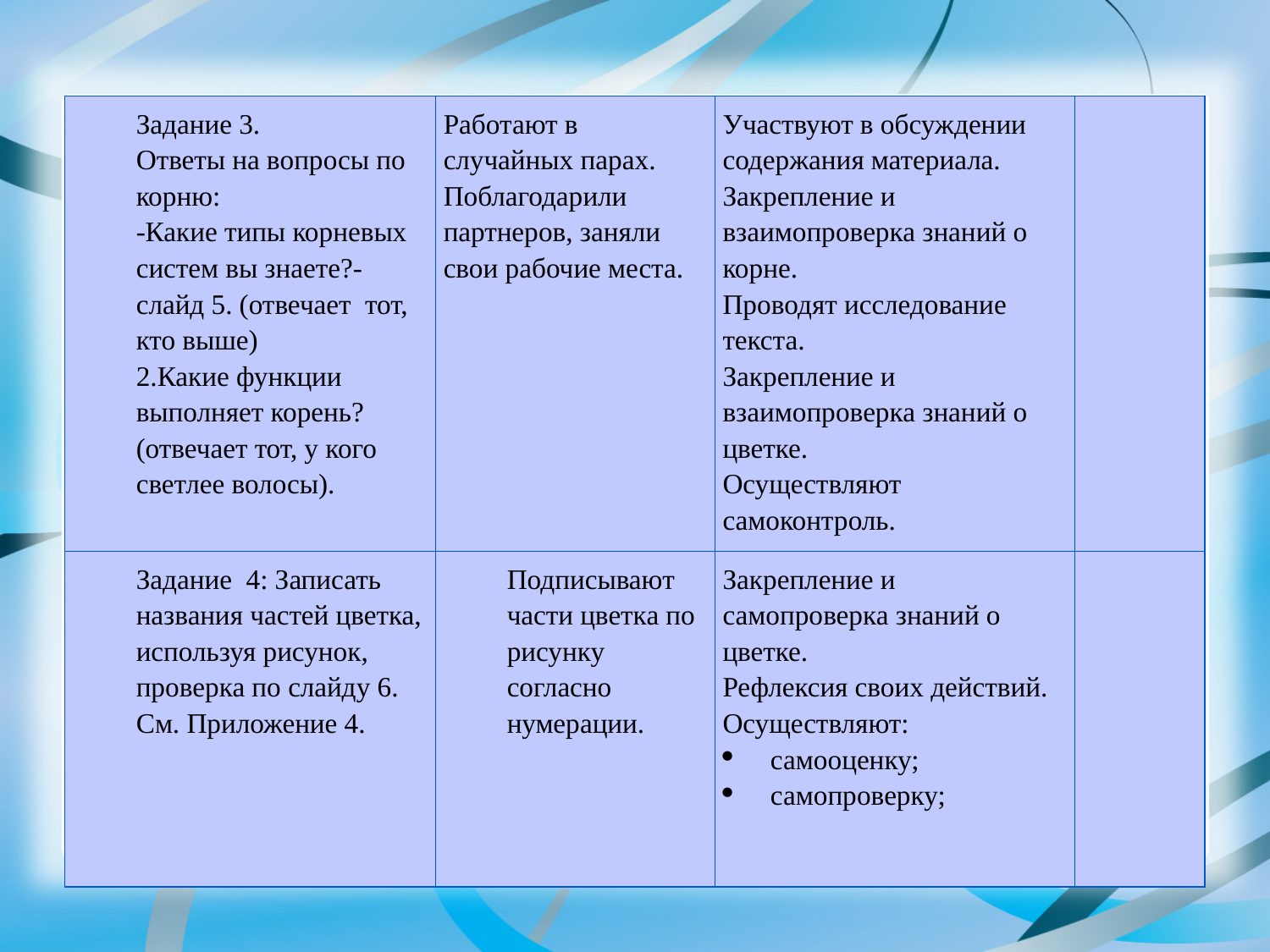

| Задание 3. Ответы на вопросы по корню: -Какие типы корневых систем вы знаете?- слайд 5. (отвечает тот, кто выше) 2.Какие функции выполняет корень? (отвечает тот, у кого светлее волосы). | Работают в случайных парах. Поблагодарили партнеров, заняли свои рабочие места. | Участвуют в обсуждении содержания материала. Закрепление и взаимопроверка знаний о корне. Проводят исследование текста. Закрепление и взаимопроверка знаний о цветке. Осуществляют самоконтроль. |  |
| --- | --- | --- | --- |
| Задание 4: Записать названия частей цветка, используя рисунок, проверка по слайду 6. См. Приложение 4. | Подписывают части цветка по рисунку согласно нумерации. | Закрепление и самопроверка знаний о цветке. Рефлексия своих действий. Осуществляют: самооценку; самопроверку; |  |